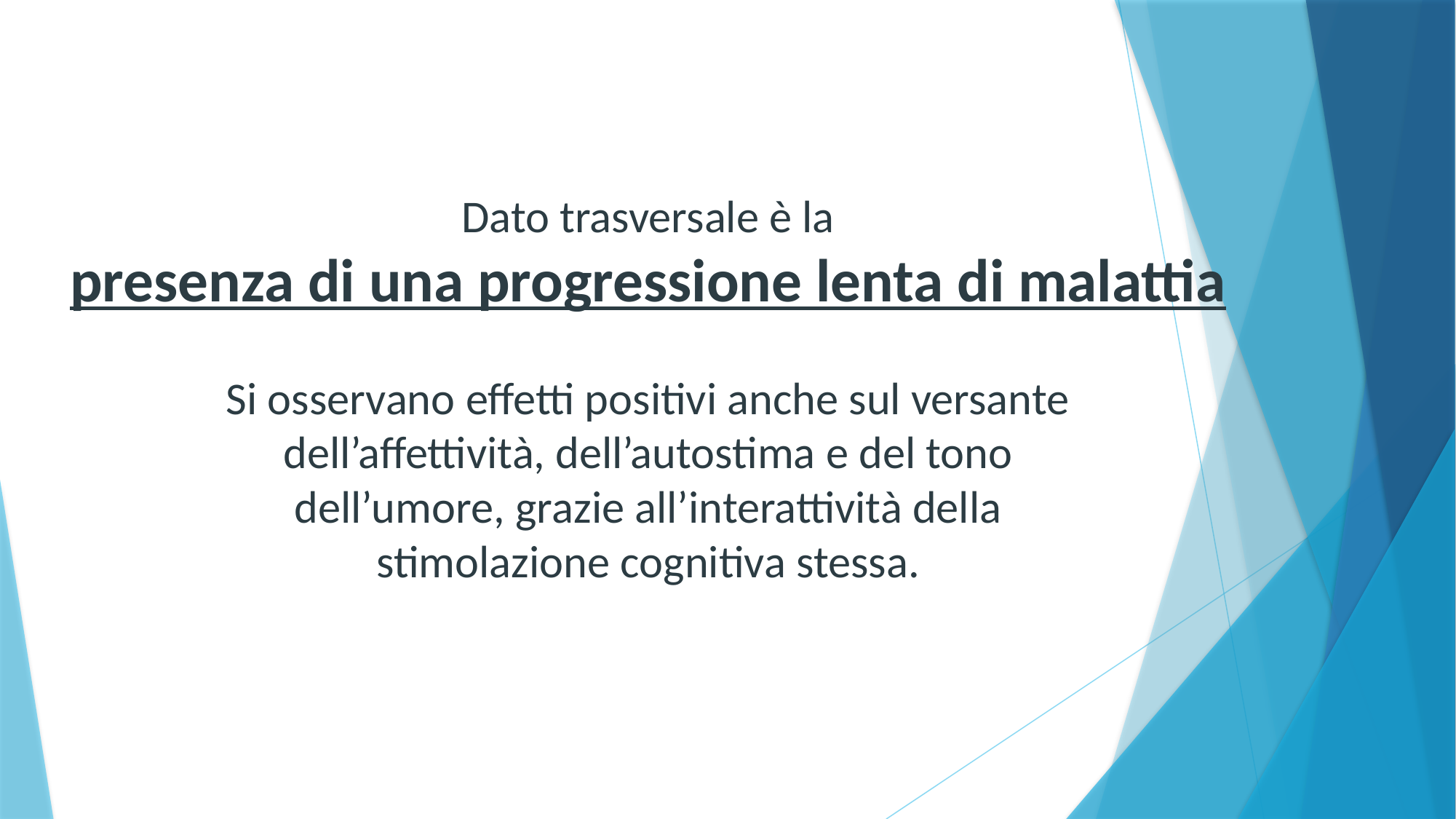

Dato trasversale è la
presenza di una progressione lenta di malattia

Si osservano effetti positivi anche sul versante
dell’affettività, dell’autostima e del tono
dell’umore, grazie all’interattività della
stimolazione cognitiva stessa.